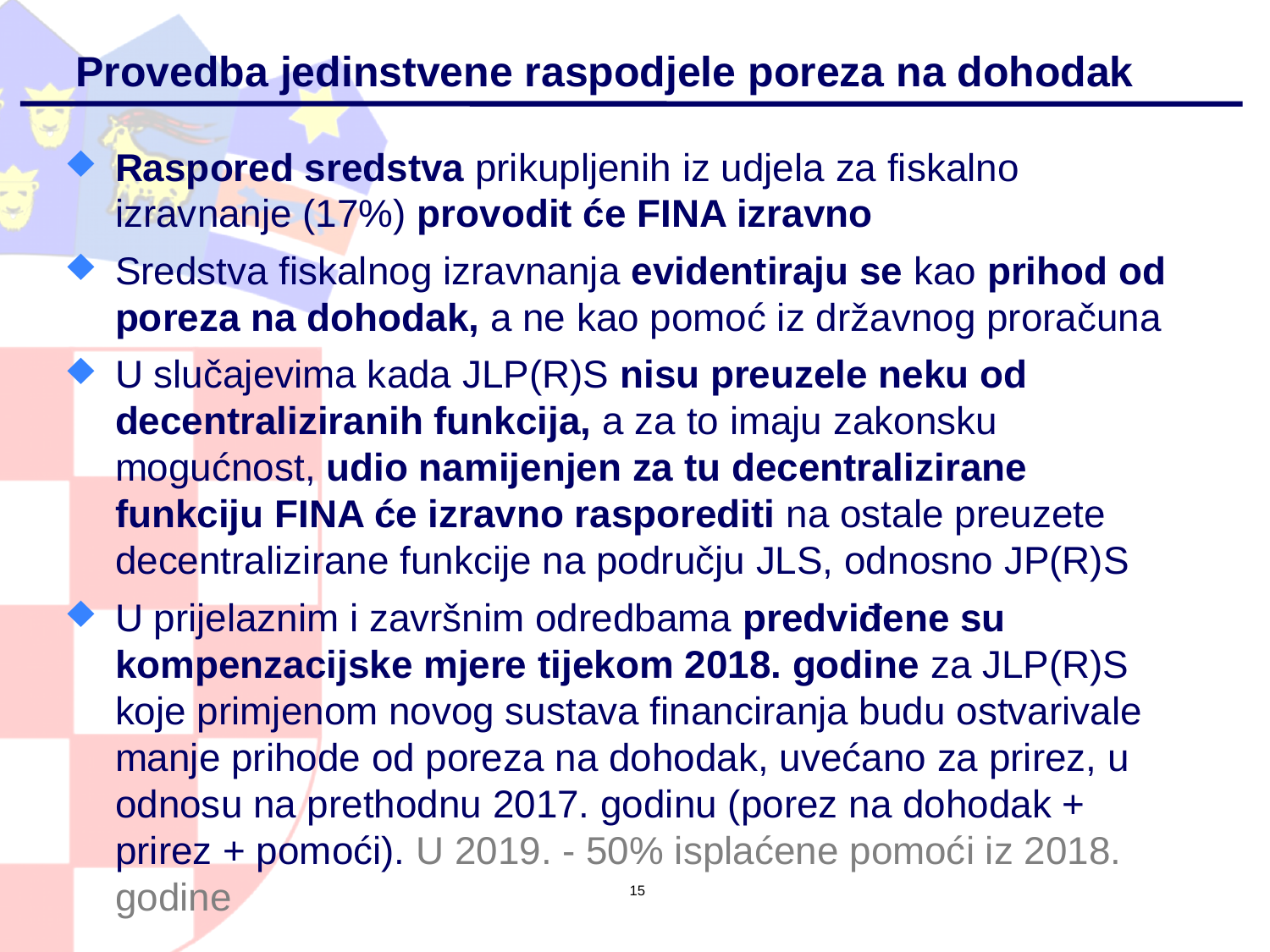

# Provedba jedinstvene raspodjele poreza na dohodak
Raspored sredstva prikupljenih iz udjela za fiskalno izravnanje (17%) provodit će FINA izravno
Sredstva fiskalnog izravnanja evidentiraju se kao prihod od poreza na dohodak, a ne kao pomoć iz državnog proračuna
U slučajevima kada JLP(R)S nisu preuzele neku od decentraliziranih funkcija, a za to imaju zakonsku mogućnost, udio namijenjen za tu decentralizirane funkciju FINA će izravno rasporediti na ostale preuzete decentralizirane funkcije na području JLS, odnosno JP(R)S
U prijelaznim i završnim odredbama predviđene su kompenzacijske mjere tijekom 2018. godine za JLP(R)S koje primjenom novog sustava financiranja budu ostvarivale manje prihode od poreza na dohodak, uvećano za prirez, u odnosu na prethodnu 2017. godinu (porez na dohodak + prirez + pomoći). U 2019. - 50% isplaćene pomoći iz 2018. godine

15